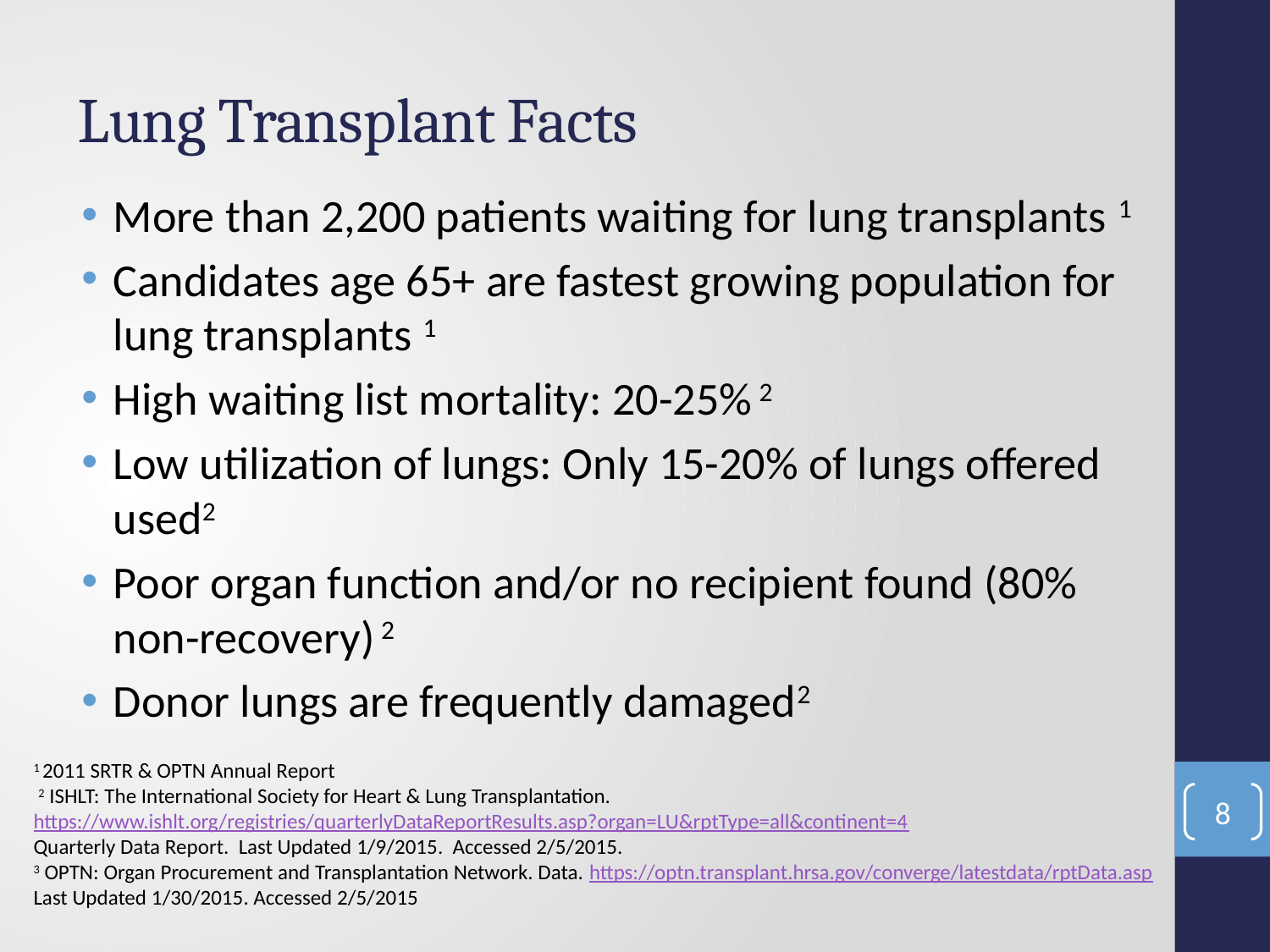

# Lung Transplant Facts
More than 2,200 patients waiting for lung transplants 1
Candidates age 65+ are fastest growing population for lung transplants 1
High waiting list mortality: 20-25% 2
Low utilization of lungs: Only 15-20% of lungs offered used2
Poor organ function and/or no recipient found (80% non-recovery) 2
Donor lungs are frequently damaged2

1 2011 SRTR & OPTN Annual Report
 2 ISHLT: The International Society for Heart & Lung Transplantation. https://www.ishlt.org/registries/quarterlyDataReportResults.asp?organ=LU&rptType=all&continent=4
Quarterly Data Report.  Last Updated 1/9/2015.  Accessed 2/5/2015.
3 OPTN: Organ Procurement and Transplantation Network. Data. https://optn.transplant.hrsa.gov/converge/latestdata/rptData.asp Last Updated 1/30/2015. Accessed 2/5/2015

8